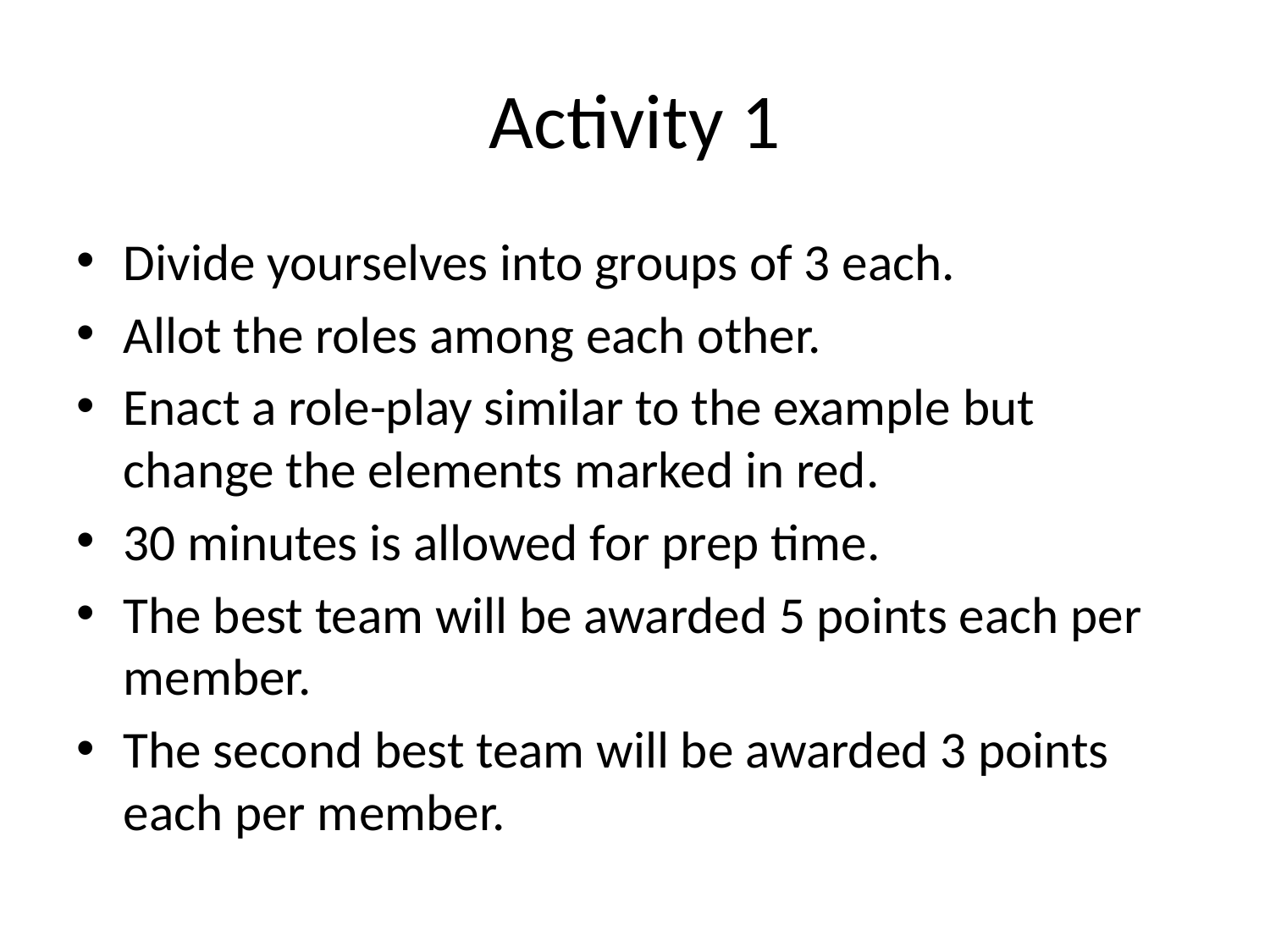

# Activity 1
Divide yourselves into groups of 3 each.
Allot the roles among each other.
Enact a role-play similar to the example but change the elements marked in red.
30 minutes is allowed for prep time.
The best team will be awarded 5 points each per member.
The second best team will be awarded 3 points each per member.